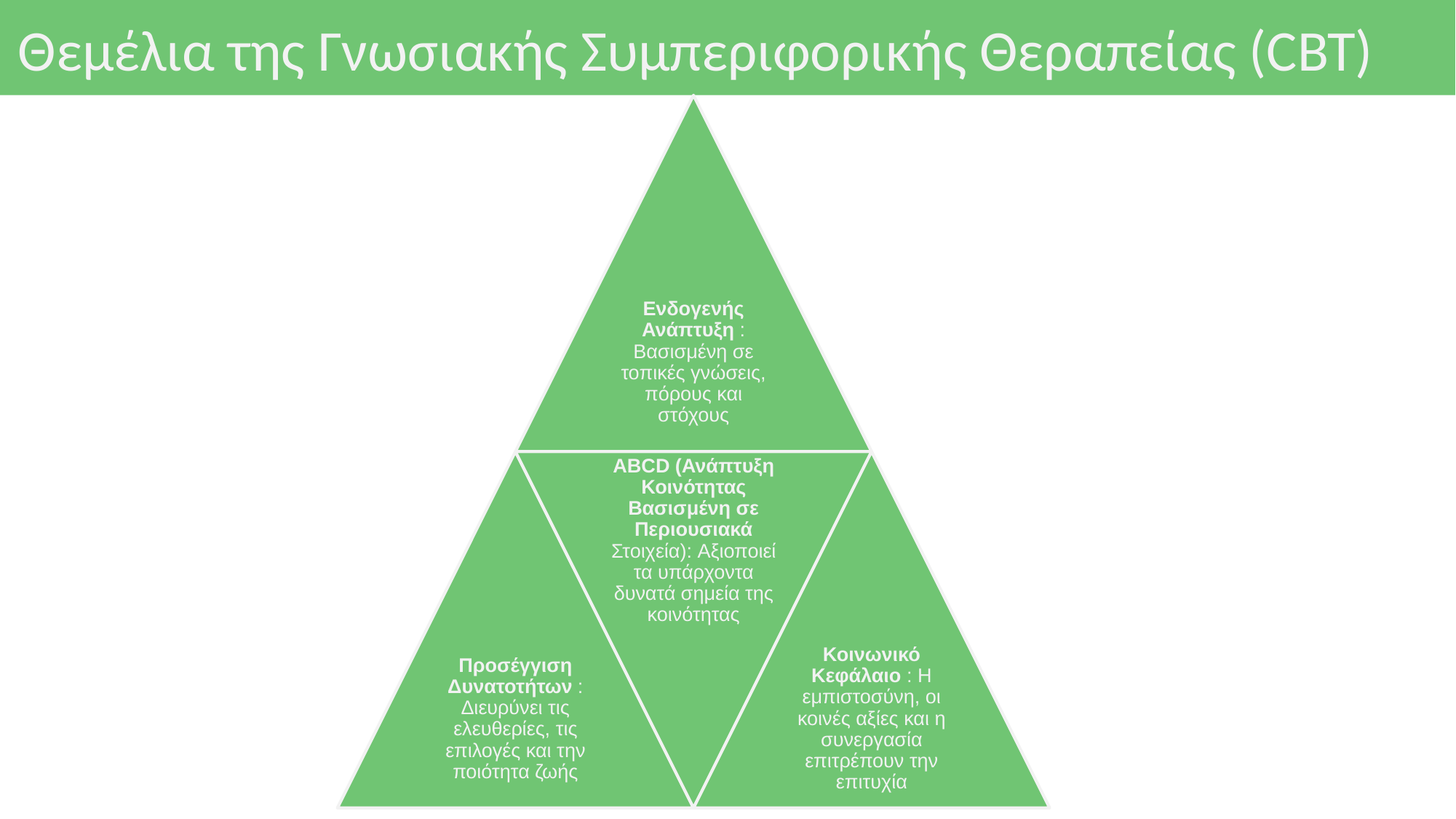

# Θεμέλια της Γνωσιακής Συμπεριφορικής Θεραπείας (CBT)
Ενδογενής Ανάπτυξη : Βασισμένη σε τοπικές γνώσεις, πόρους και στόχους
Προσέγγιση Δυνατοτήτων : Διευρύνει τις ελευθερίες, τις επιλογές και την ποιότητα ζωής
ABCD (Ανάπτυξη Κοινότητας Βασισμένη σε Περιουσιακά Στοιχεία): Αξιοποιεί τα υπάρχοντα δυνατά σημεία της κοινότητας
Κοινωνικό Κεφάλαιο : Η εμπιστοσύνη, οι κοινές αξίες και η συνεργασία επιτρέπουν την επιτυχία